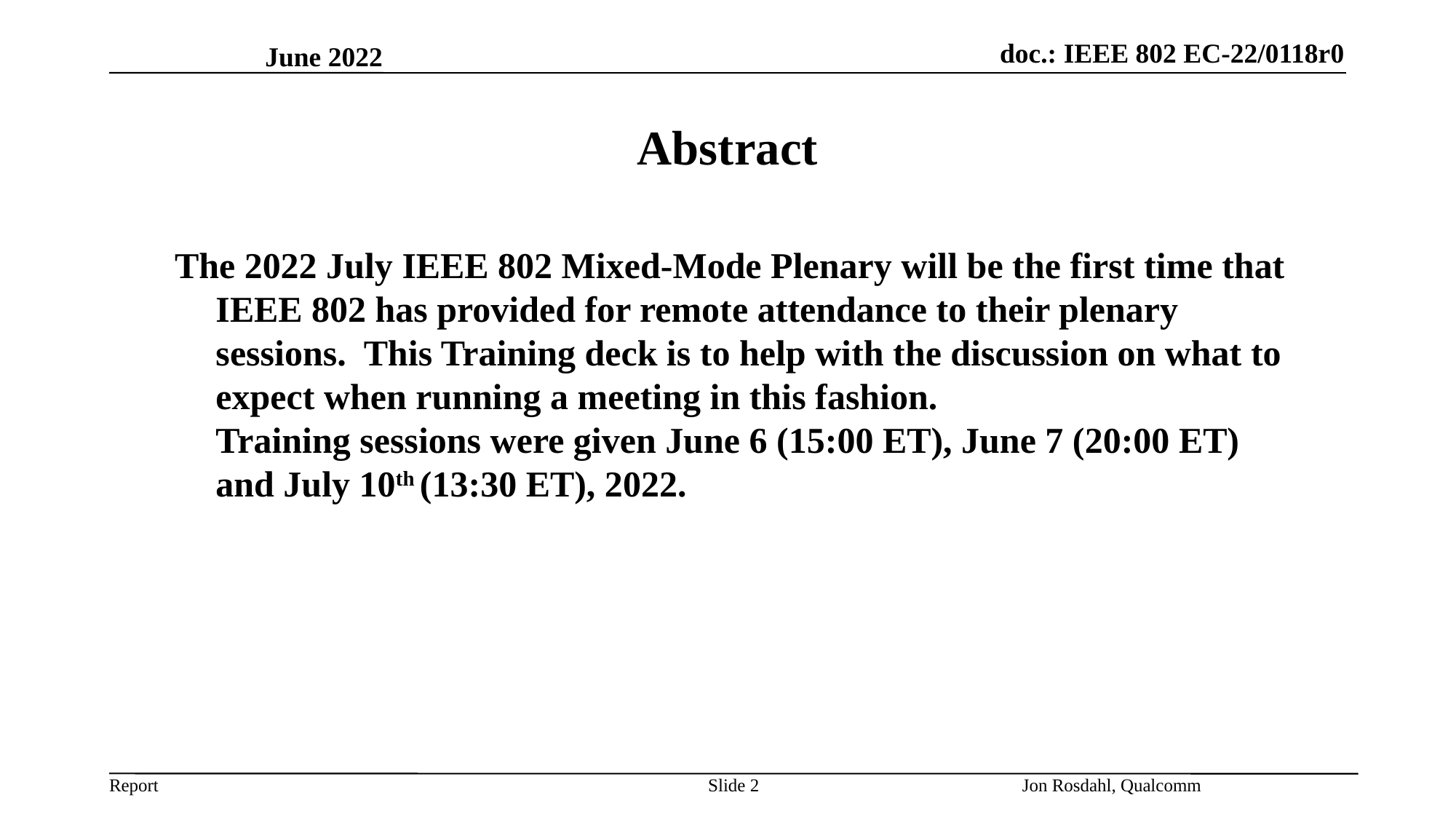

June 2022
# Abstract
The 2022 July IEEE 802 Mixed-Mode Plenary will be the first time that IEEE 802 has provided for remote attendance to their plenary sessions.  This Training deck is to help with the discussion on what to expect when running a meeting in this fashion.
Training sessions were given June 6 (15:00 ET), June 7 (20:00 ET) and July 10th (13:30 ET), 2022.
Slide 2
Jon Rosdahl, Qualcomm